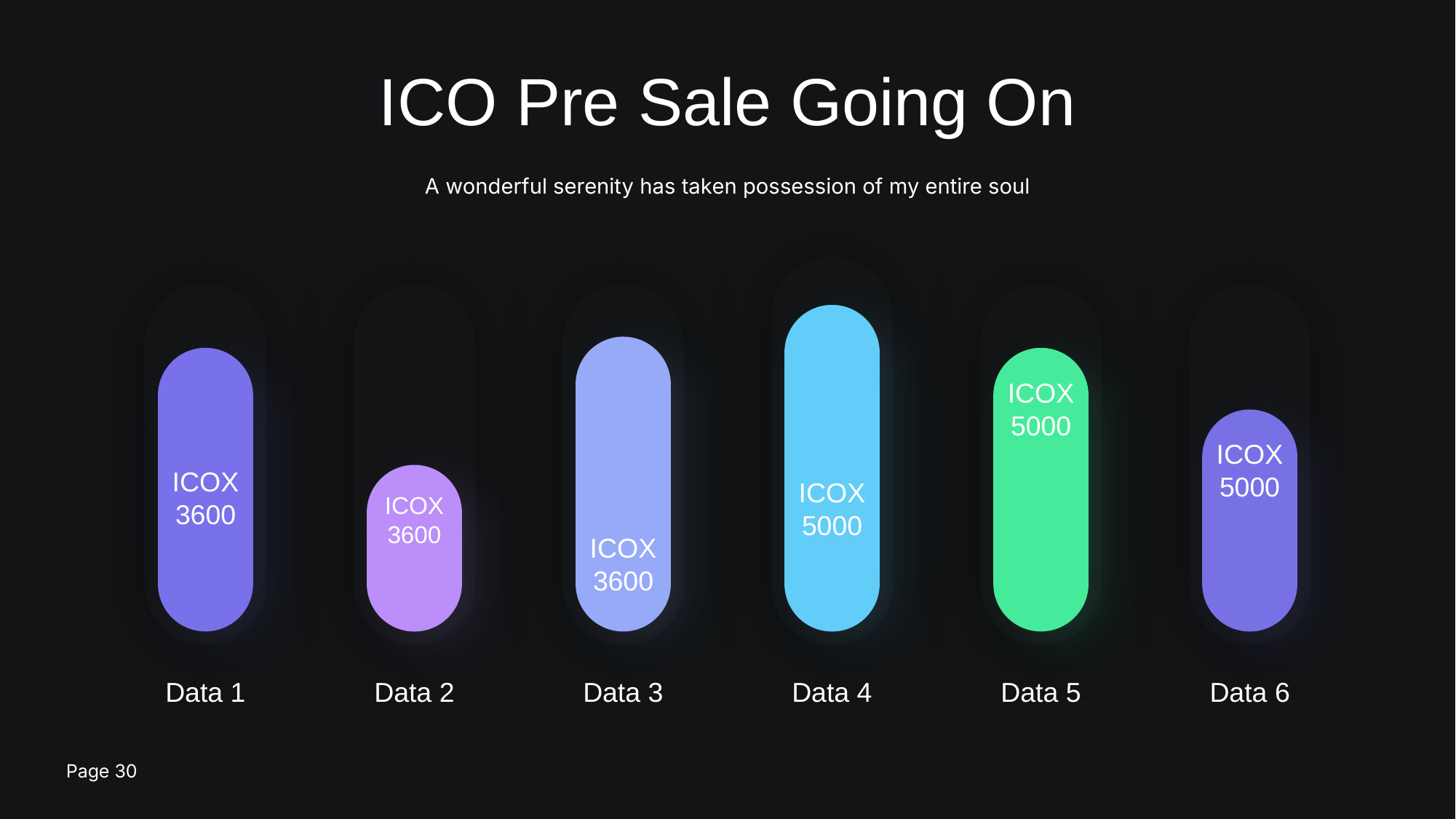

ICO Pre Sale Going On
A wonderful serenity has taken possession of my entire soul

ICOX 5000

ICOX 5000
ICOX 3600

ICOX 5000
ICOX 3600
ICOX 3600
Data 1
Data 2
Data 3
Data 4
Data 5
Data 6